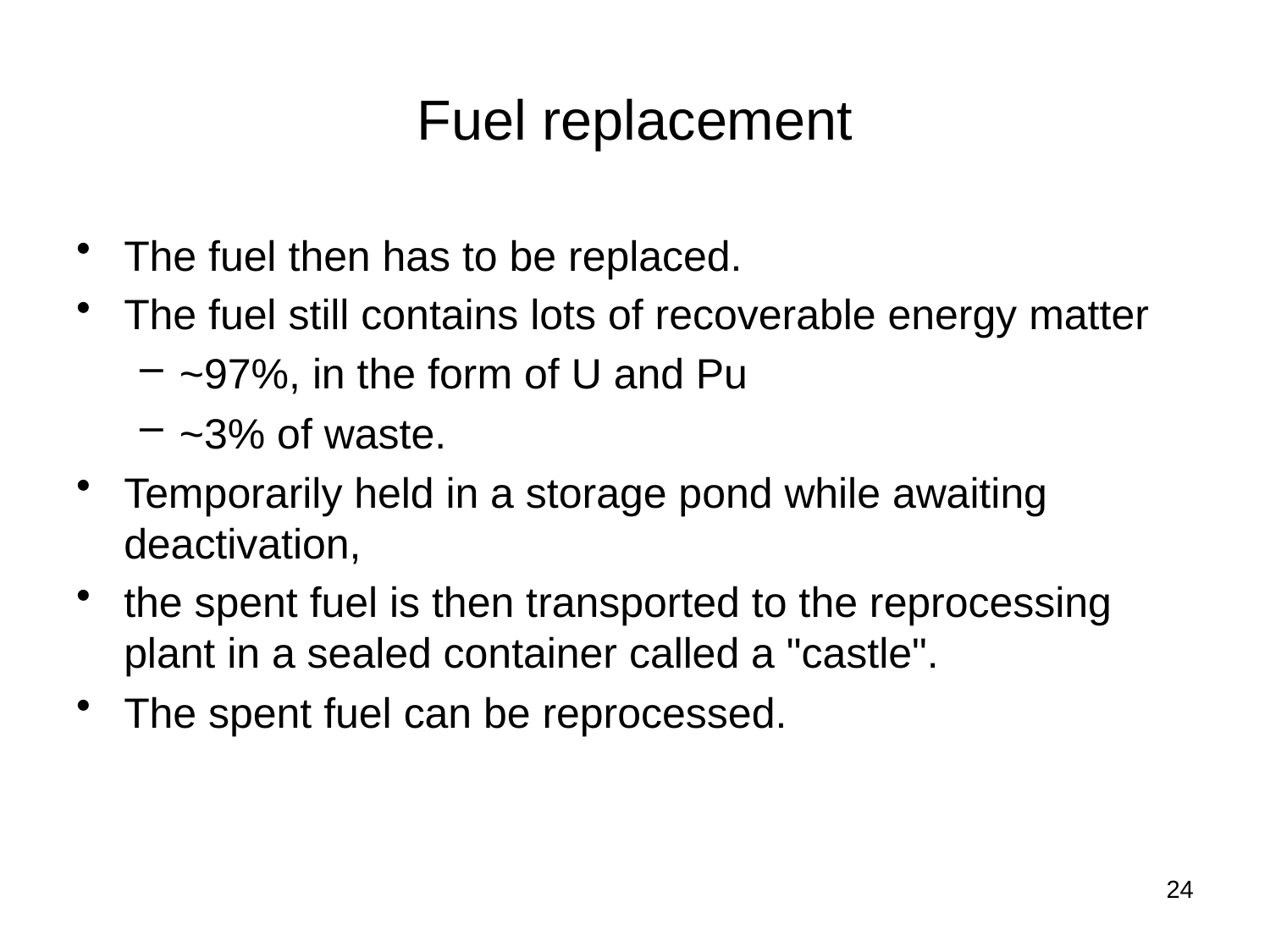

# Fuel replacement
The fuel then has to be replaced.
The fuel still contains lots of recoverable energy matter
~97%, in the form of U and Pu
~3% of waste.
Temporarily held in a storage pond while awaiting deactivation,
the spent fuel is then transported to the reprocessing plant in a sealed container called a "castle".
The spent fuel can be reprocessed.

24